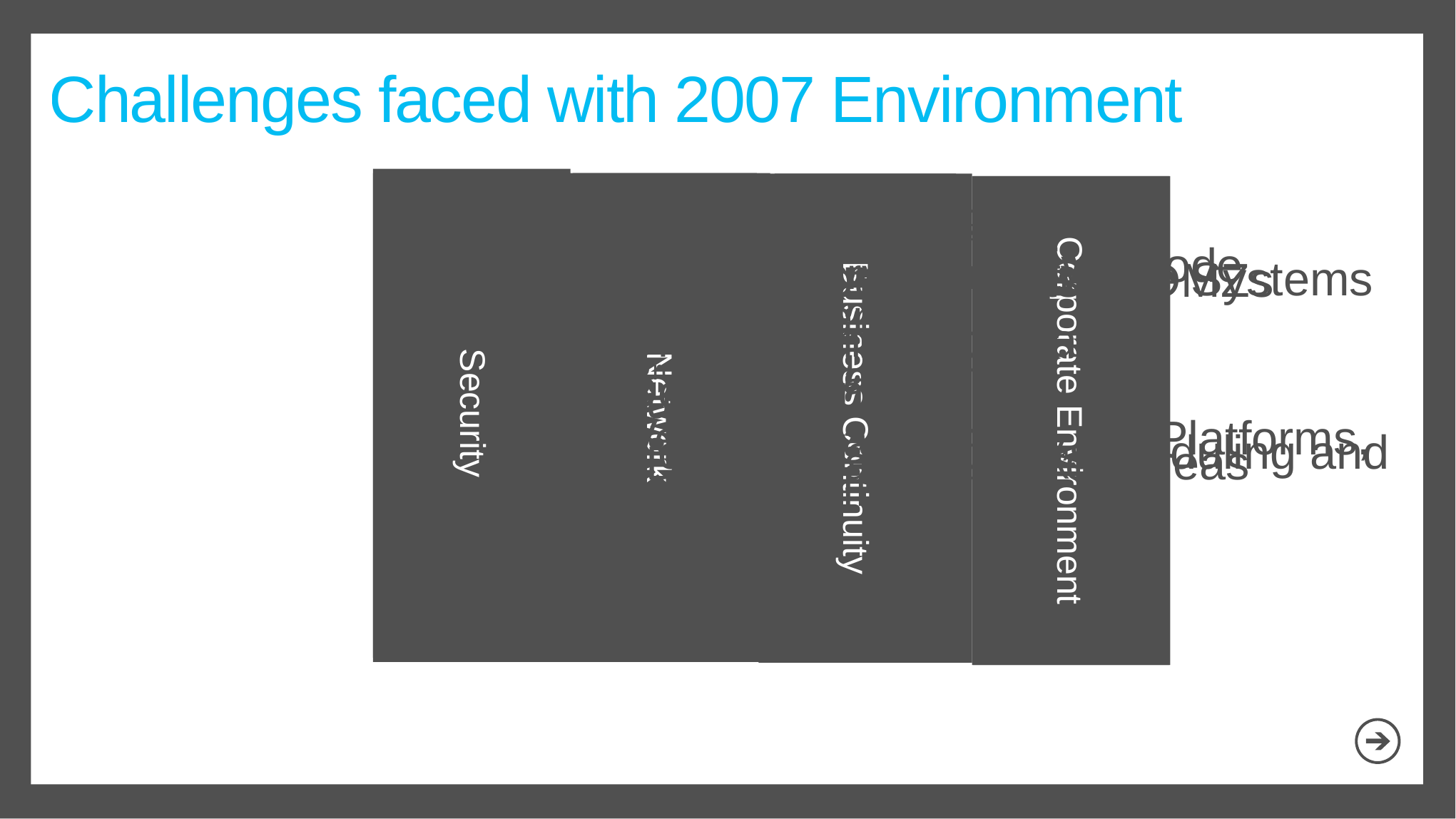

# Challenges faced with 2007 Environment

Security

Security

Network

Network
Corporate Environment
ConfigMgr 2007 Native Mode Environment
3rd party Datacenter
Vessels, Land crews, Oil Platforms, Remote Offices

Business Continuity

Business Continuity

Corporate Environment

Corporate Environment
Business Continuity
Large Amount of Sensitive Systems
Distribution point Health / Deployment
Content Distribution (scheduling and success)
Network
Internet Based Clients, 2 DMZs
IP ranges that move
Supernets
AD sites that span large areas

Security
3rd party encryption software
PKI